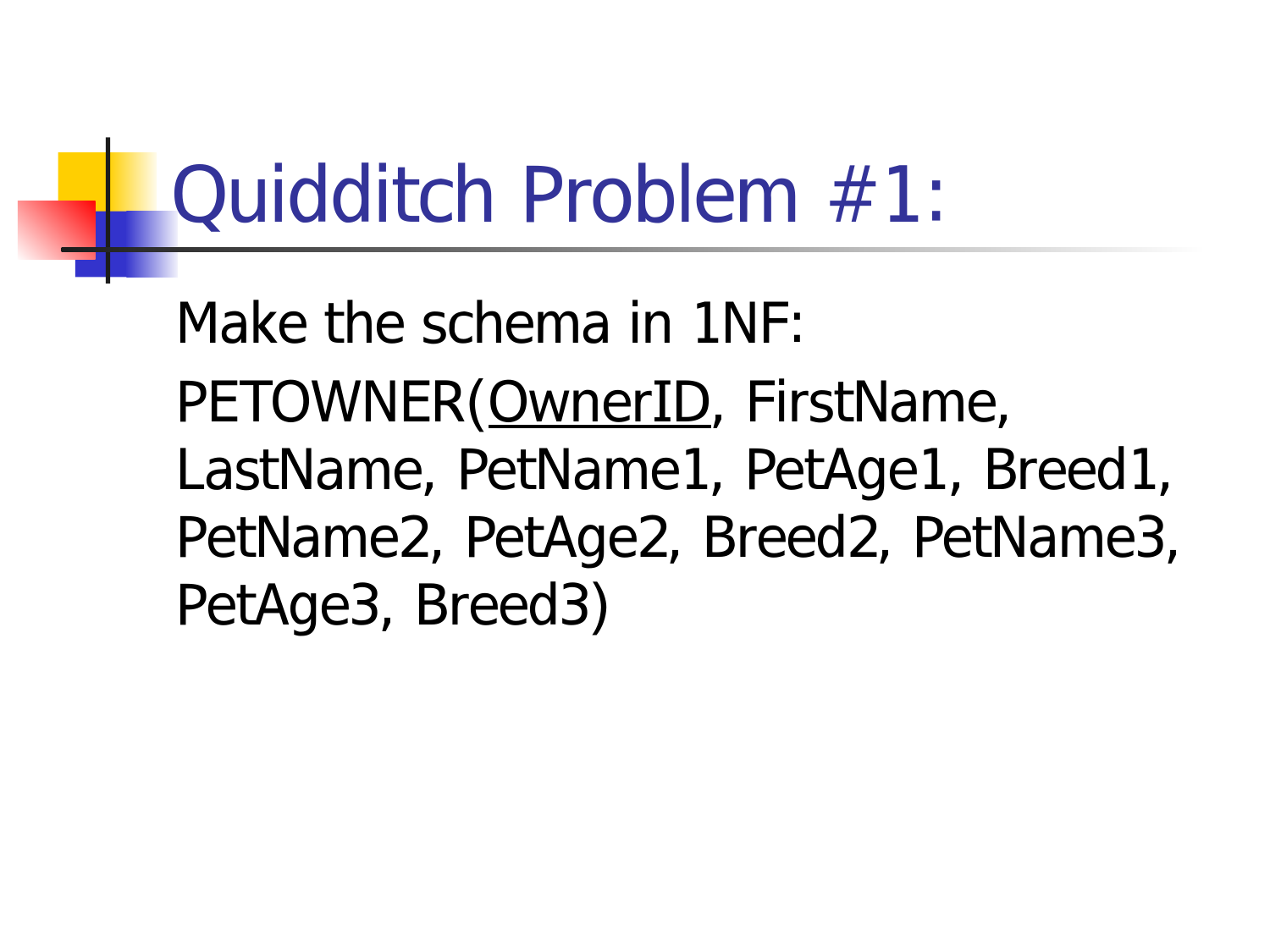

# Quidditch Problem #1:
Make the schema in 1NF:
PETOWNER(OwnerID, FirstName, LastName, PetName1, PetAge1, Breed1, PetName2, PetAge2, Breed2, PetName3, PetAge3, Breed3)